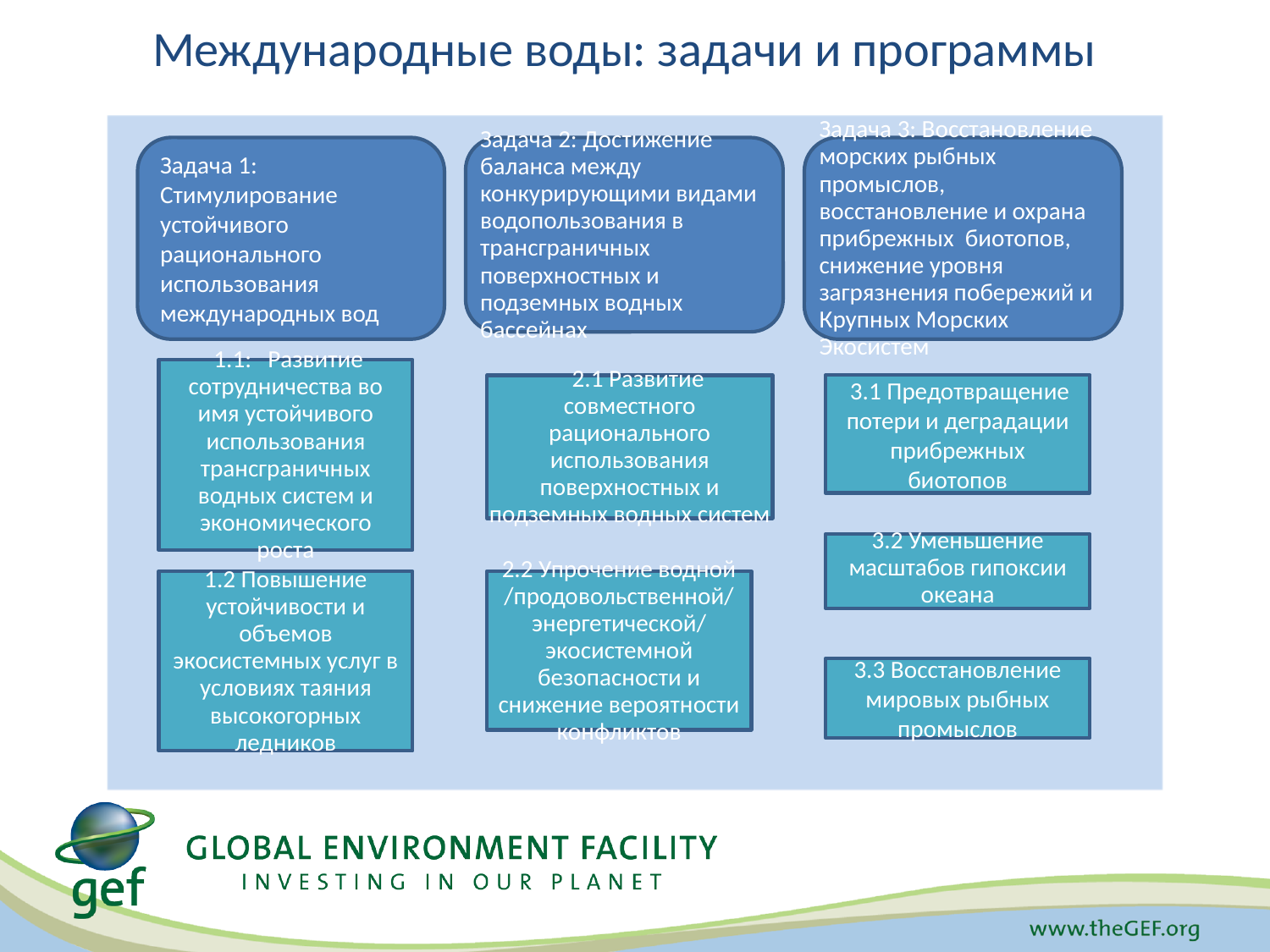

Международные воды: задачи и программы

Задача 1: Стимулирование устойчивого рационального использования международных вод
Задача 2: Достижение баланса между конкурирующими видами водопользования в трансграничных поверхностных и подземных водных бассейнах
Задача 3: Восстановление морских рыбных промыслов,  восстановление и охрана прибрежных  биотопов, снижение уровня загрязнения побережий и Крупных Морских Экосистем
 1.1:   Развитие сотрудничества во имя устойчивого использования трансграничных водных систем и экономического роста
   2.1 Развитие совместного рационального использования поверхностных и подземных водных систем
 3.1 Предотвращение потери и деградации прибрежных биотопов

3.2 Уменьшение масштабов гипоксии океана

1.2 Повышение устойчивости и объемов экосистемных услуг в условиях таяния высокогорных ледников
2.2 Упрочение водной /продовольственной/
энергетической/ экосистемной безопасности и снижение вероятности конфликтов
3.3 Восстановление мировых рыбных промыслов